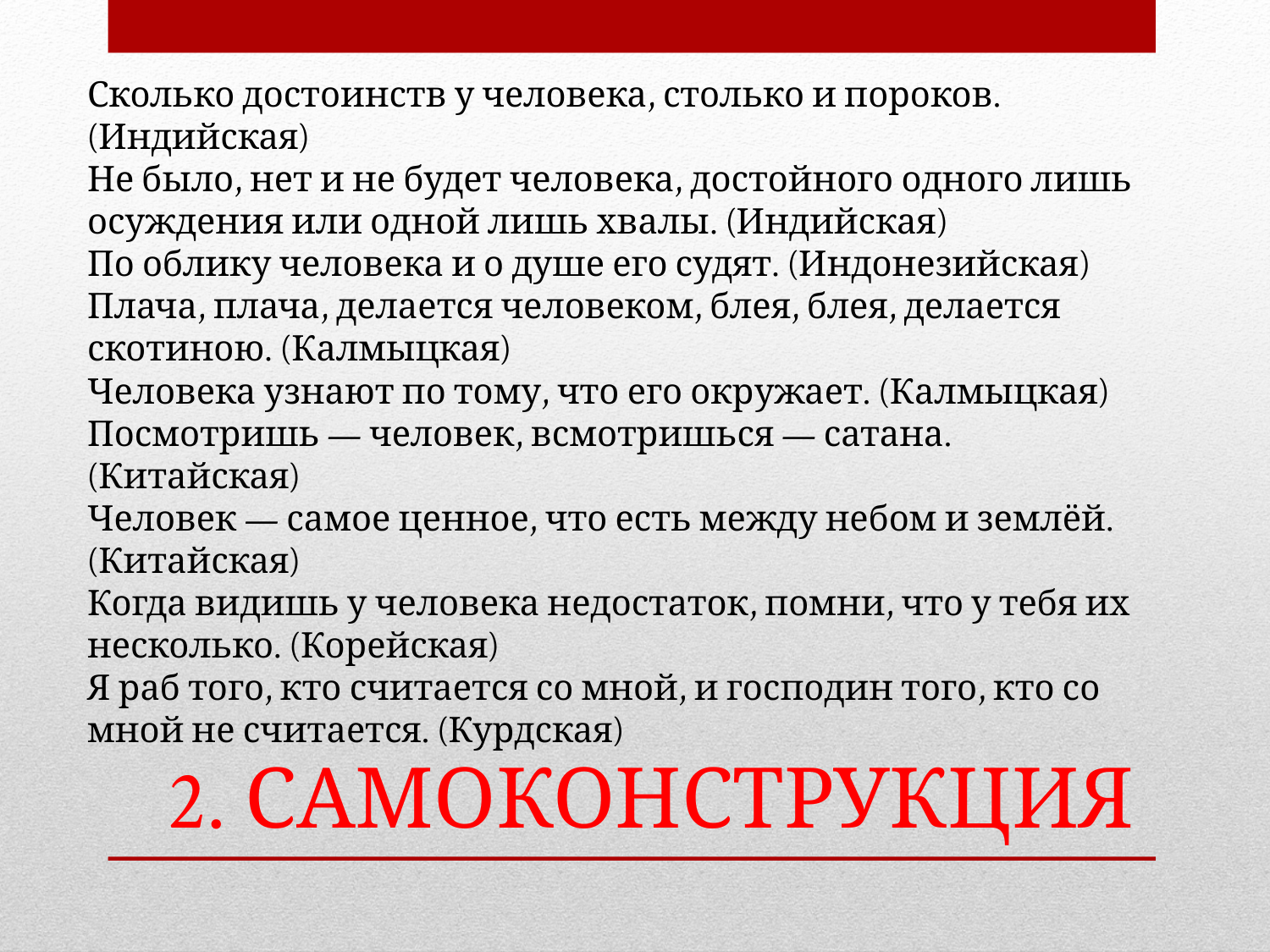

Сколько достоинств у человека, столько и пороков. (Индийская)
Не было, нет и не будет человека, достойного одного лишь осуждения или одной лишь хвалы. (Индийская)
По облику человека и о душе его судят. (Индонезийская)
Плача, плача, делается человеком, блея, блея, делается скотиною. (Калмыцкая)
Человека узнают по тому, что его окружает. (Калмыцкая)
Посмотришь — человек, всмотришься — сатана. (Китайская)
Человек — самое ценное, что есть между небом и землёй. (Китайская)
Когда видишь у человека недостаток, помни, что у тебя их несколько. (Корейская)
Я раб того, кто считается со мной, и господин того, кто со мной не считается. (Курдская)
# 2. САМОКОНСТРУКЦИЯ